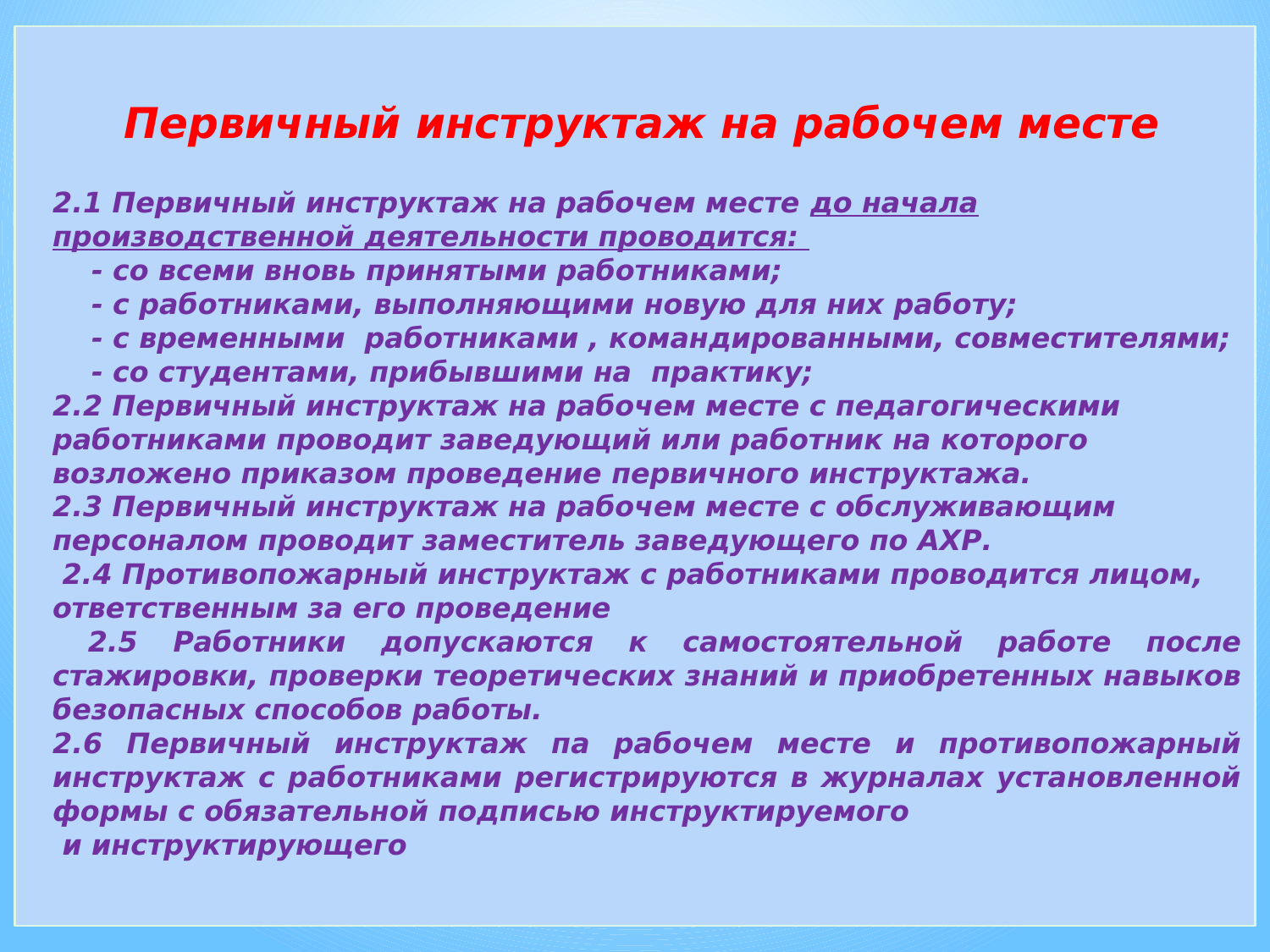

Первичный инструктаж на рабочем месте

2.1 Первичный инструктаж на рабочем месте до начала производственной деятельности проводится:
    - со всеми вновь принятыми работниками;
    - с работниками, выполняющими новую для них работу;
    - с временными  работниками , командированными, совместителями;
    - со студентами, прибывшими на  практику;
2.2 Первичный инструктаж на рабочем месте с педагогическими работниками проводит заведующий или работник на которого возложено приказом проведение первичного инструктажа.
2.3 Первичный инструктаж на рабочем месте с обслуживающим персоналом проводит заместитель заведующего по АХР.
 2.4 Противопожарный инструктаж с работниками проводится лицом, ответственным за его проведение
 2.5 Работники допускаются к самостоятельной работе после стажировки, проверки теоретических знаний и приобретенных навыков безопасных способов работы.
2.6 Первичный инструктаж па рабочем месте и противопожарный инструктаж с работниками регистрируются в журналах установленной формы с обязательной подписью инструктируемого
 и инструктирующего